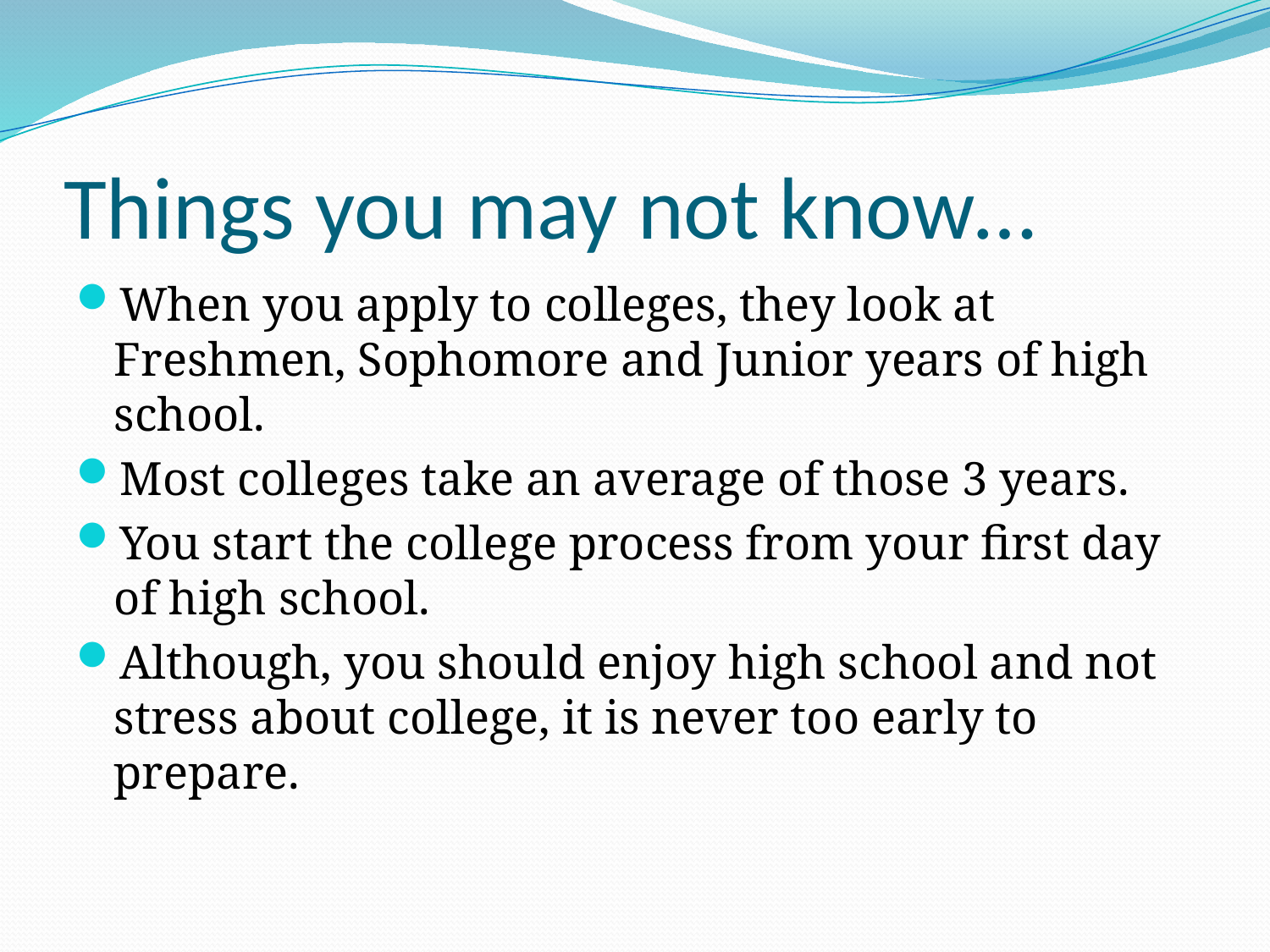

# Things you may not know…
When you apply to colleges, they look at Freshmen, Sophomore and Junior years of high school.
Most colleges take an average of those 3 years.
You start the college process from your first day of high school.
Although, you should enjoy high school and not stress about college, it is never too early to prepare.